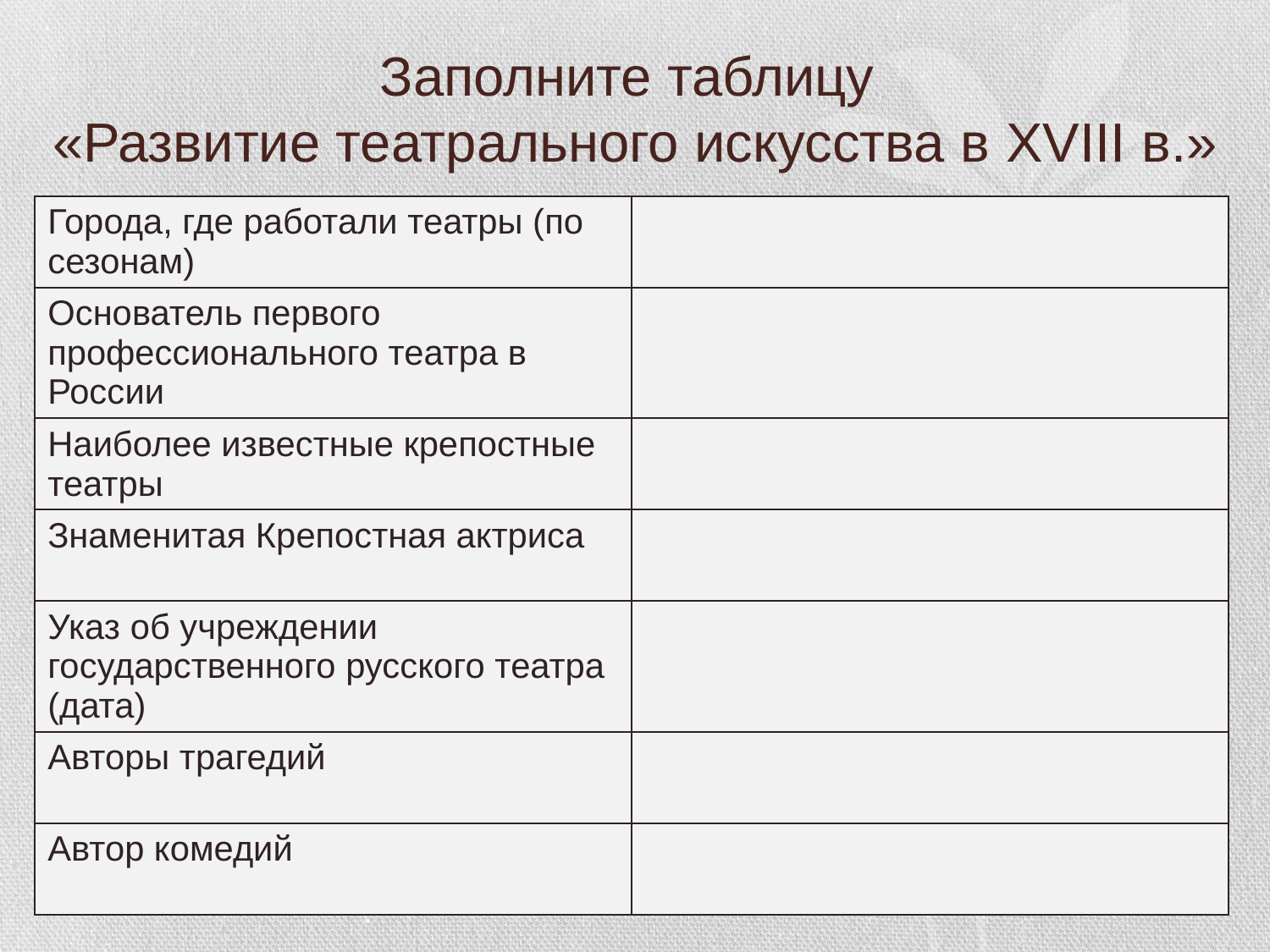

# Заполните таблицу «Развитие театрального искусства в XVIII в.»
| Города, где работали театры (по сезонам) |  |
| --- | --- |
| Основатель первого профессионального театра в России |  |
| Наиболее известные крепостные театры |  |
| Знаменитая Крепостная актриса |  |
| Указ об учреждении государственного русского театра (дата) |  |
| Авторы трагедий |  |
| Автор комедий |  |